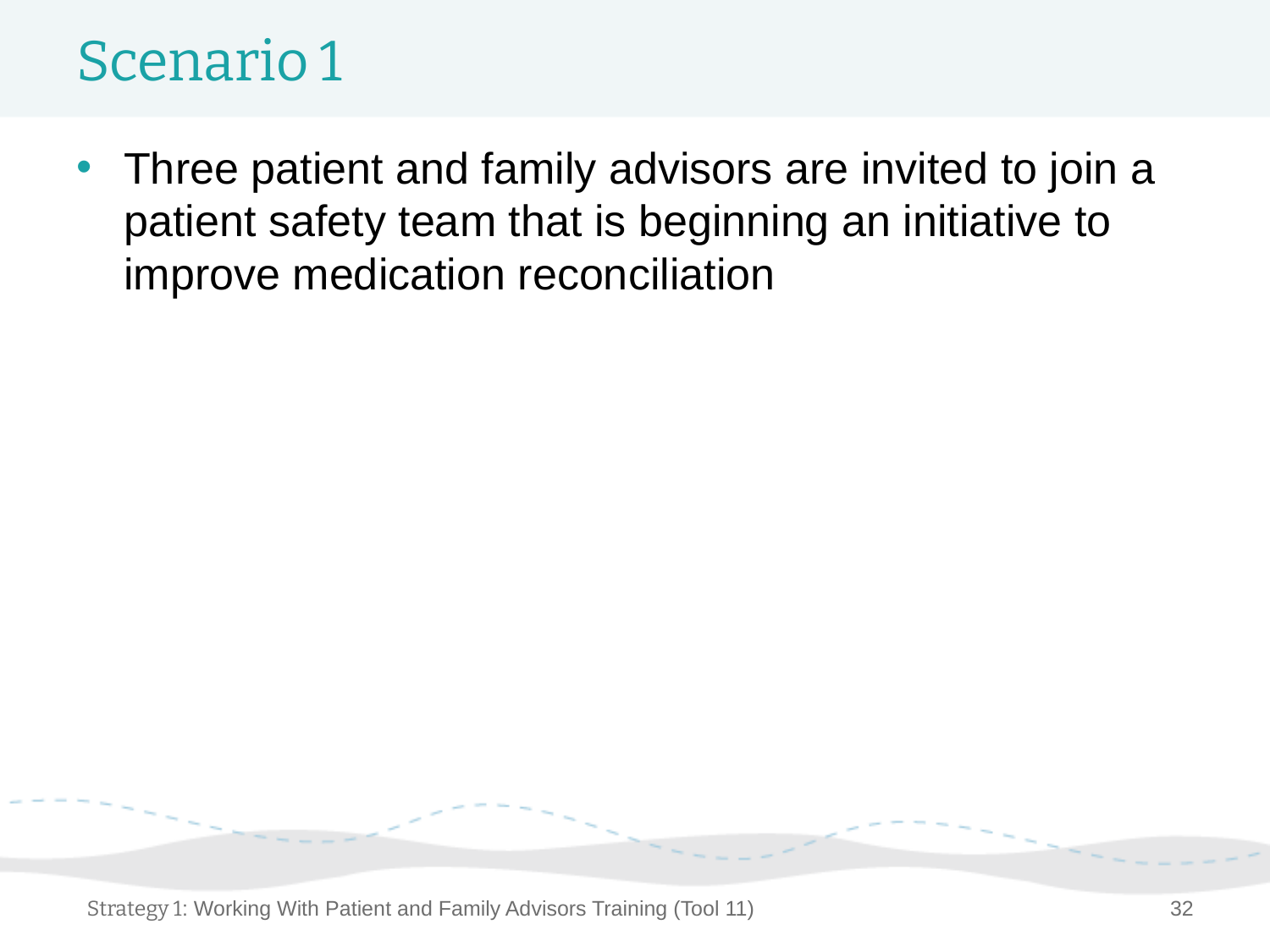

# Scenario 1
Three patient and family advisors are invited to join a patient safety team that is beginning an initiative to improve medication reconciliation
Strategy 1: Working With Patient and Family Advisors Training (Tool 11)
32